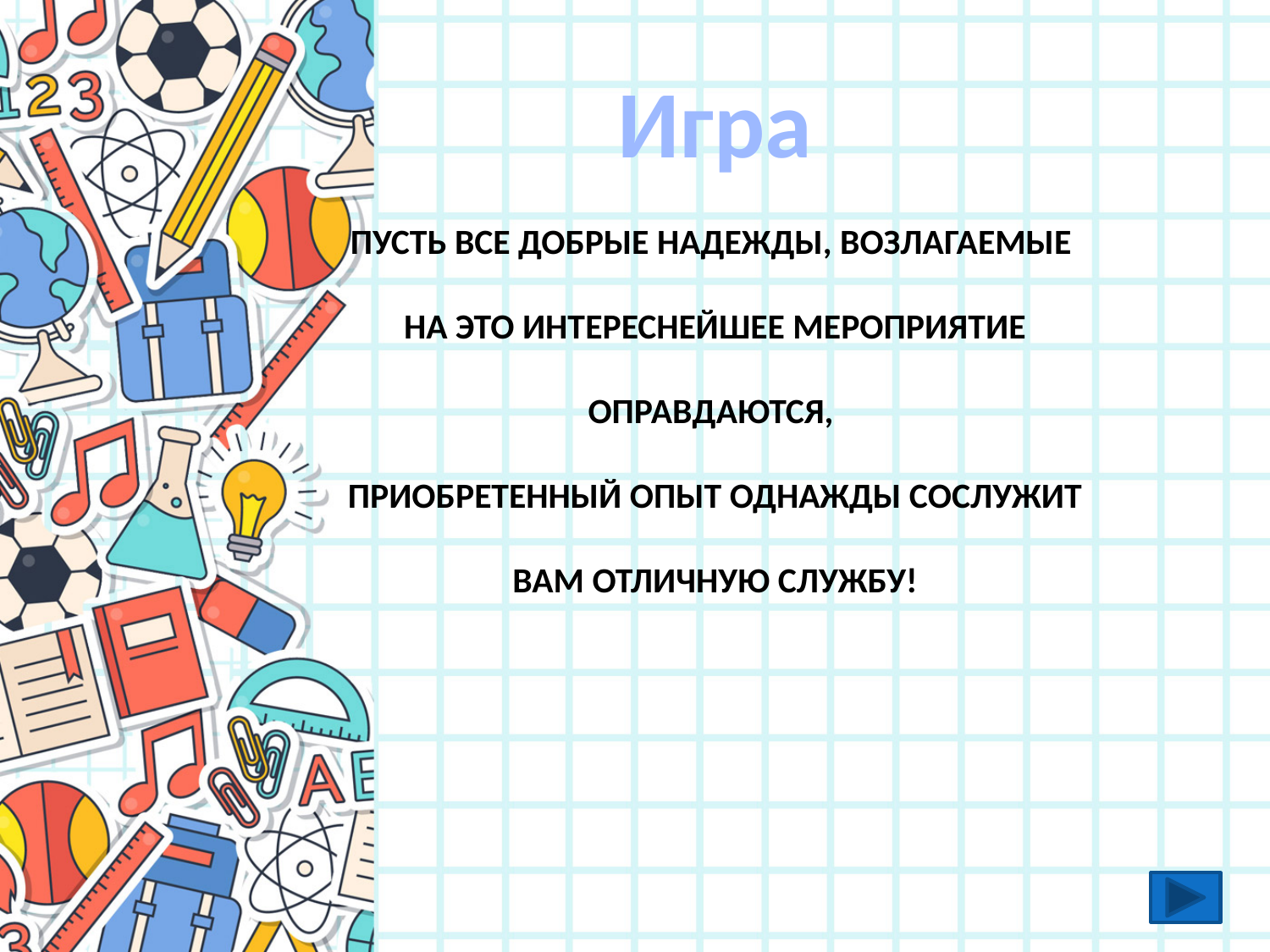

Игра
Пусть все добрые надежды, возлагаемые
на это интереснейшее мероприятие оправдаются,
приобретенный опыт однажды сослужит вам отличную службу!